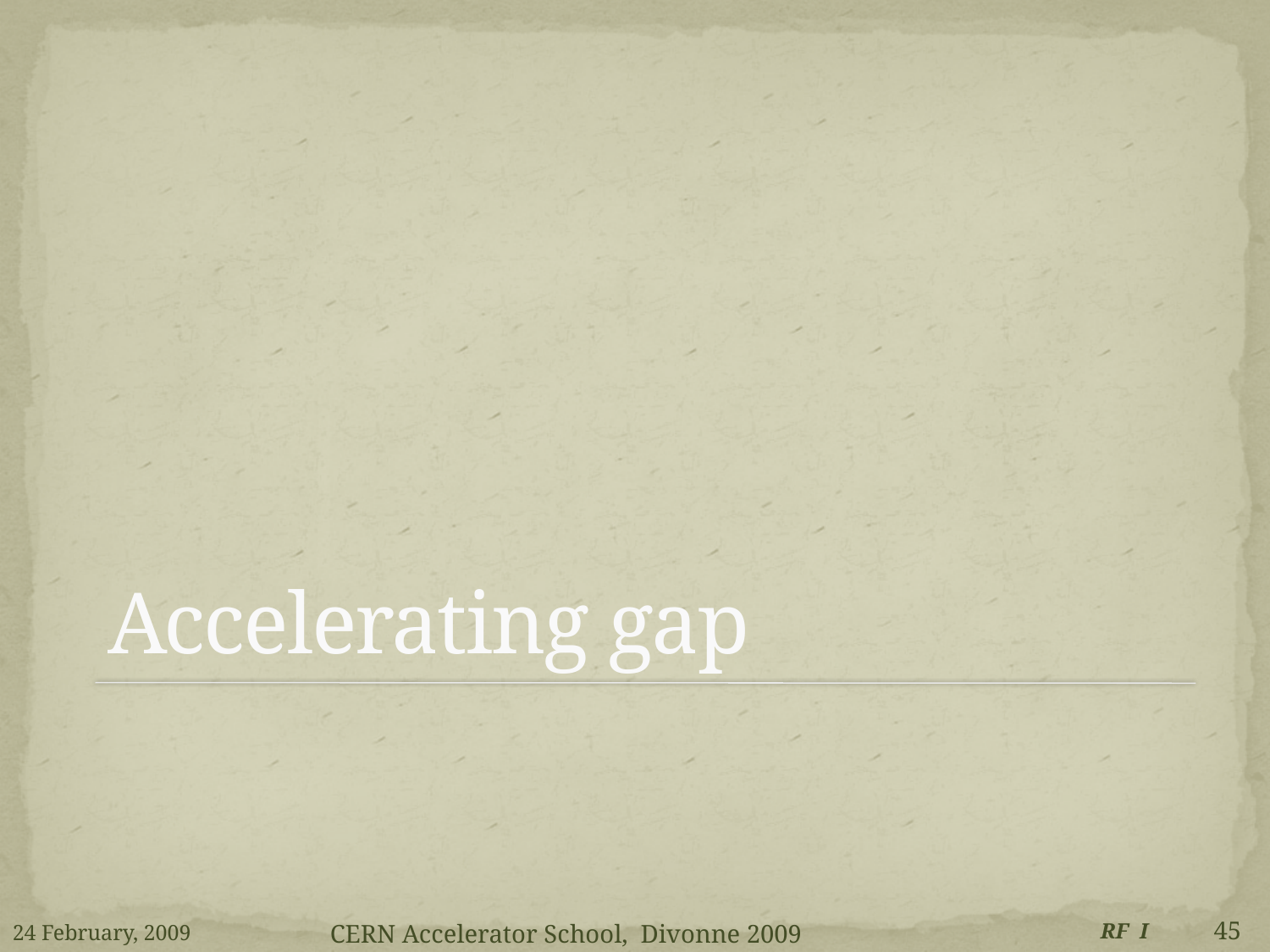

# Accelerating gap

24 February, 2009
RF  I
45